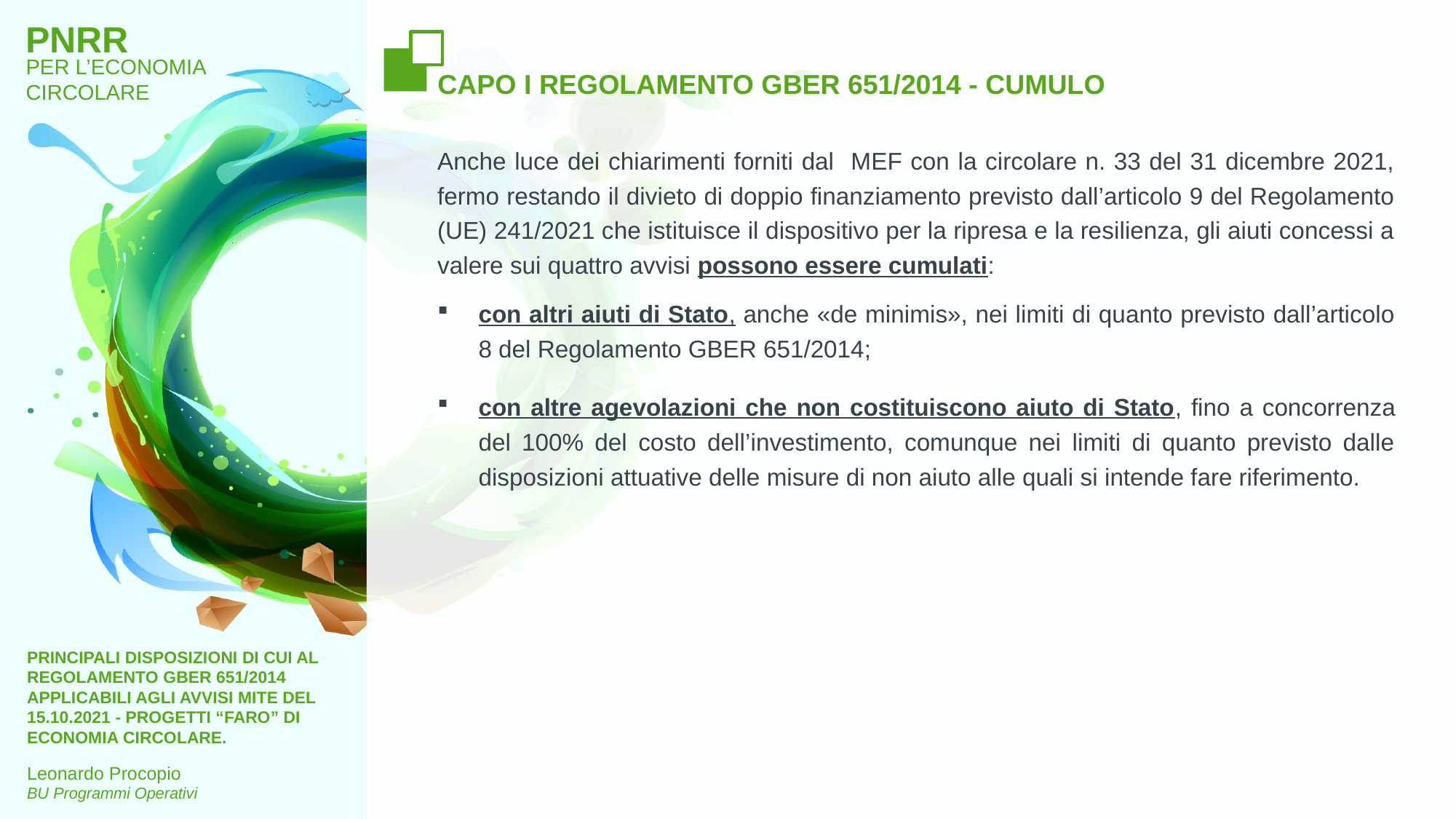

# CAPO I REGOLAMENTO GBER 651/2014 - CUMULO
Anche luce dei chiarimenti forniti dal  MEF con la circolare n. 33 del 31 dicembre 2021, fermo restando il divieto di doppio finanziamento previsto dall’articolo 9 del Regolamento (UE) 241/2021 che istituisce il dispositivo per la ripresa e la resilienza, gli aiuti concessi a valere sui quattro avvisi possono essere cumulati:
con altri aiuti di Stato, anche «de minimis», nei limiti di quanto previsto dall’articolo 8 del Regolamento GBER 651/2014;
con altre agevolazioni che non costituiscono aiuto di Stato, fino a concorrenza del 100% del costo dell’investimento, comunque nei limiti di quanto previsto dalle disposizioni attuative delle misure di non aiuto alle quali si intende fare riferimento.